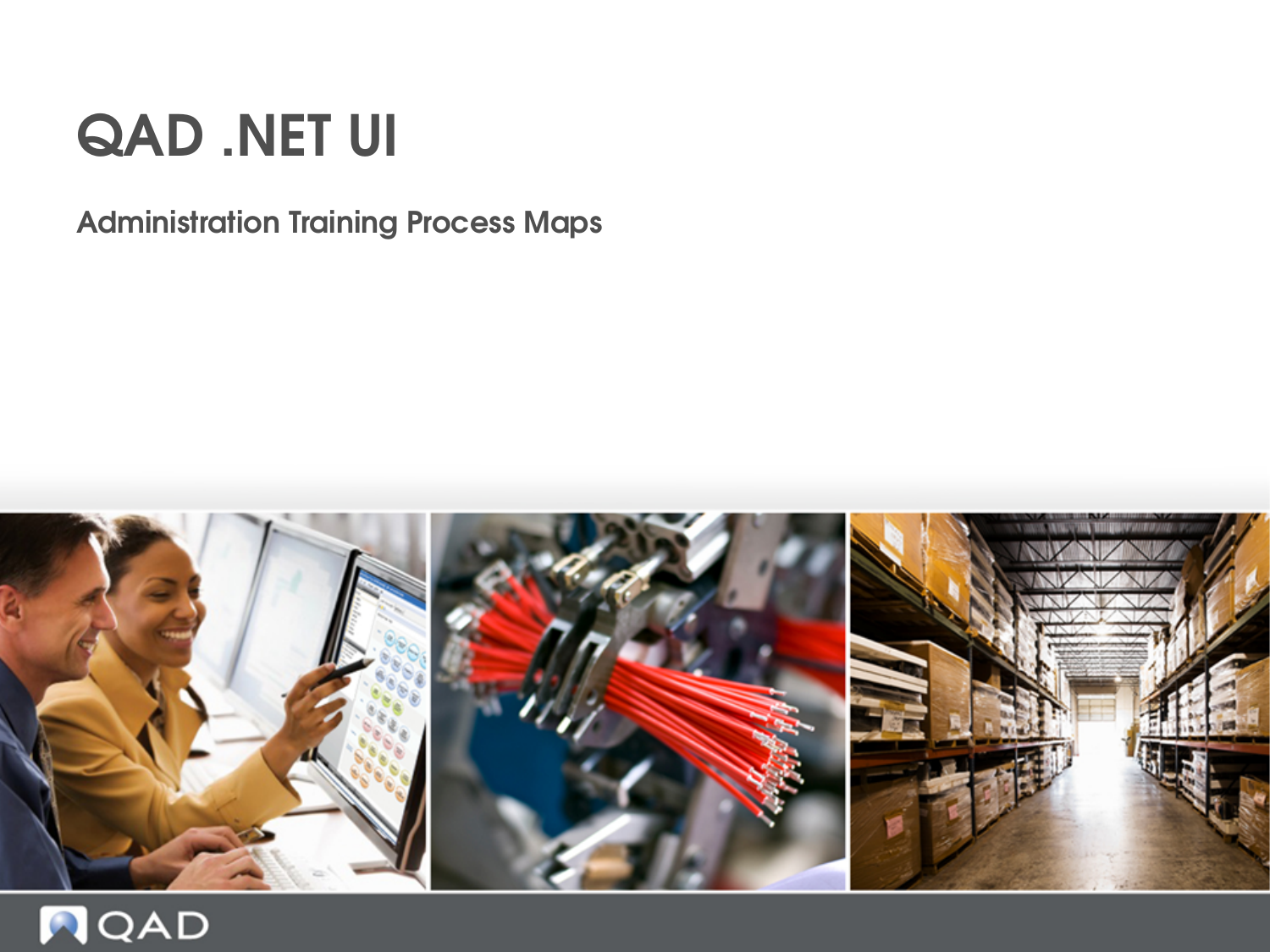

# QAD .NET UI
Administration Training Process Maps